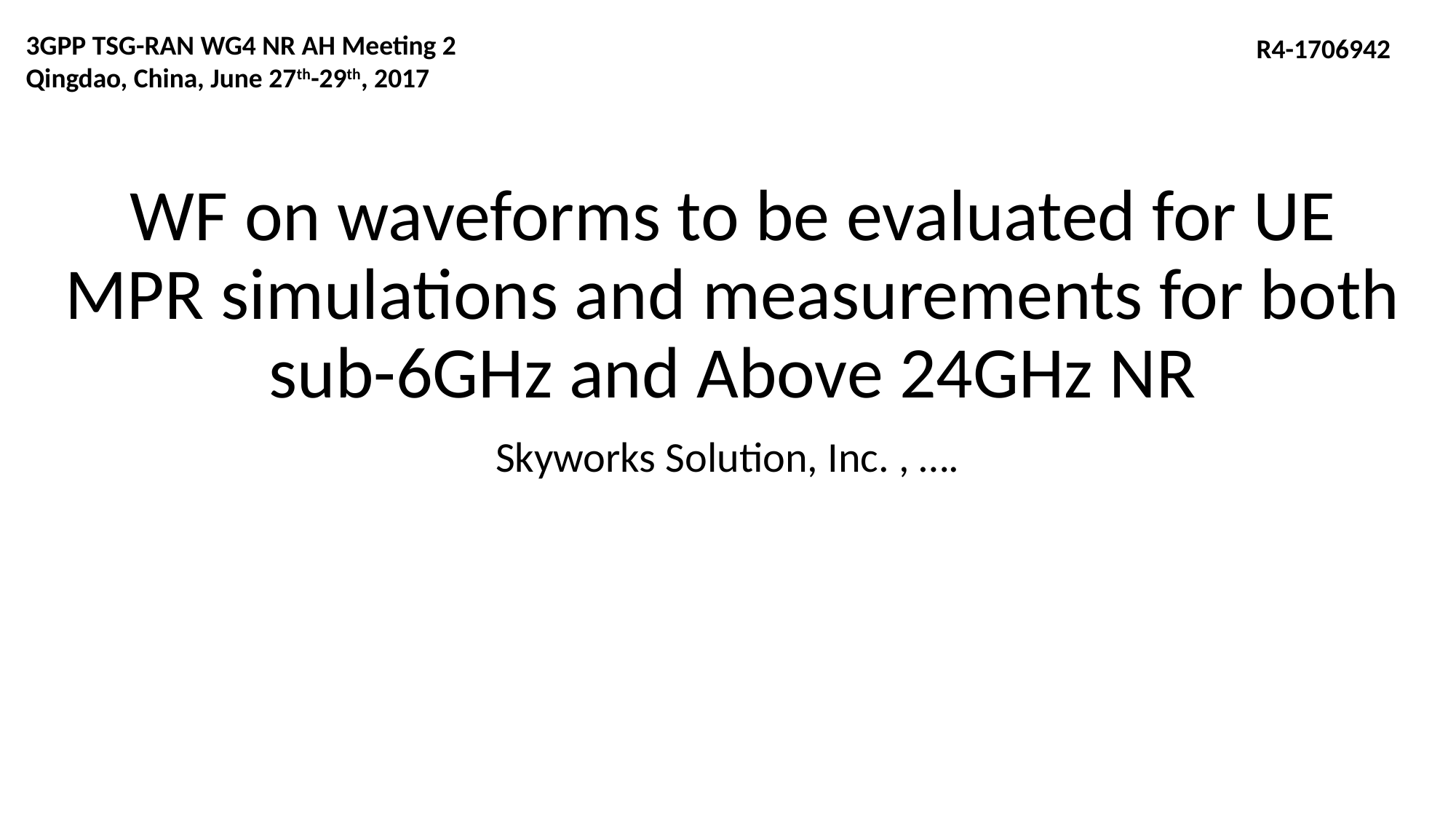

3GPP TSG-RAN WG4 NR AH Meeting 2
Qingdao, China, June 27th-29th, 2017
R4-1706942
# WF on waveforms to be evaluated for UE MPR simulations and measurements for both sub-6GHz and Above 24GHz NR
Skyworks Solution, Inc. , ….